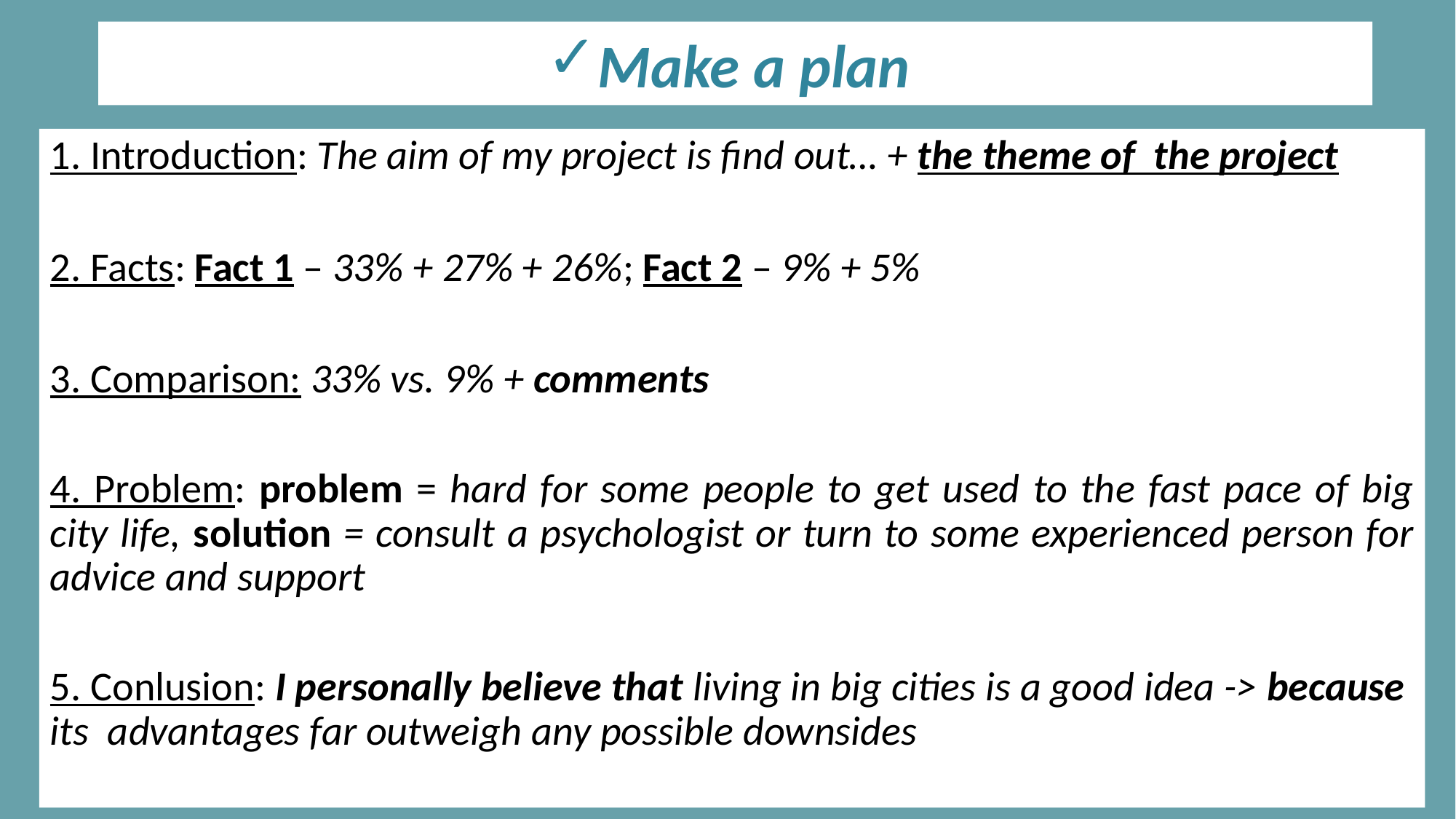

Make a plan

1. Introduction: The aim of my project is find out… + the theme of  the project

2. Facts: Fact 1 – 33% + 27% + 26%; Fact 2 – 9% + 5%

3. Comparison: 33% vs. 9% + comments

4. Problem: problem = hard for some people to get used to the fast pace of big city life, solution = consult a psychologist or turn to some experienced person for advice and support

5. Conlusion: I personally believe that living in big cities is a good idea -> because  its  advantages far outweigh any possible downsides